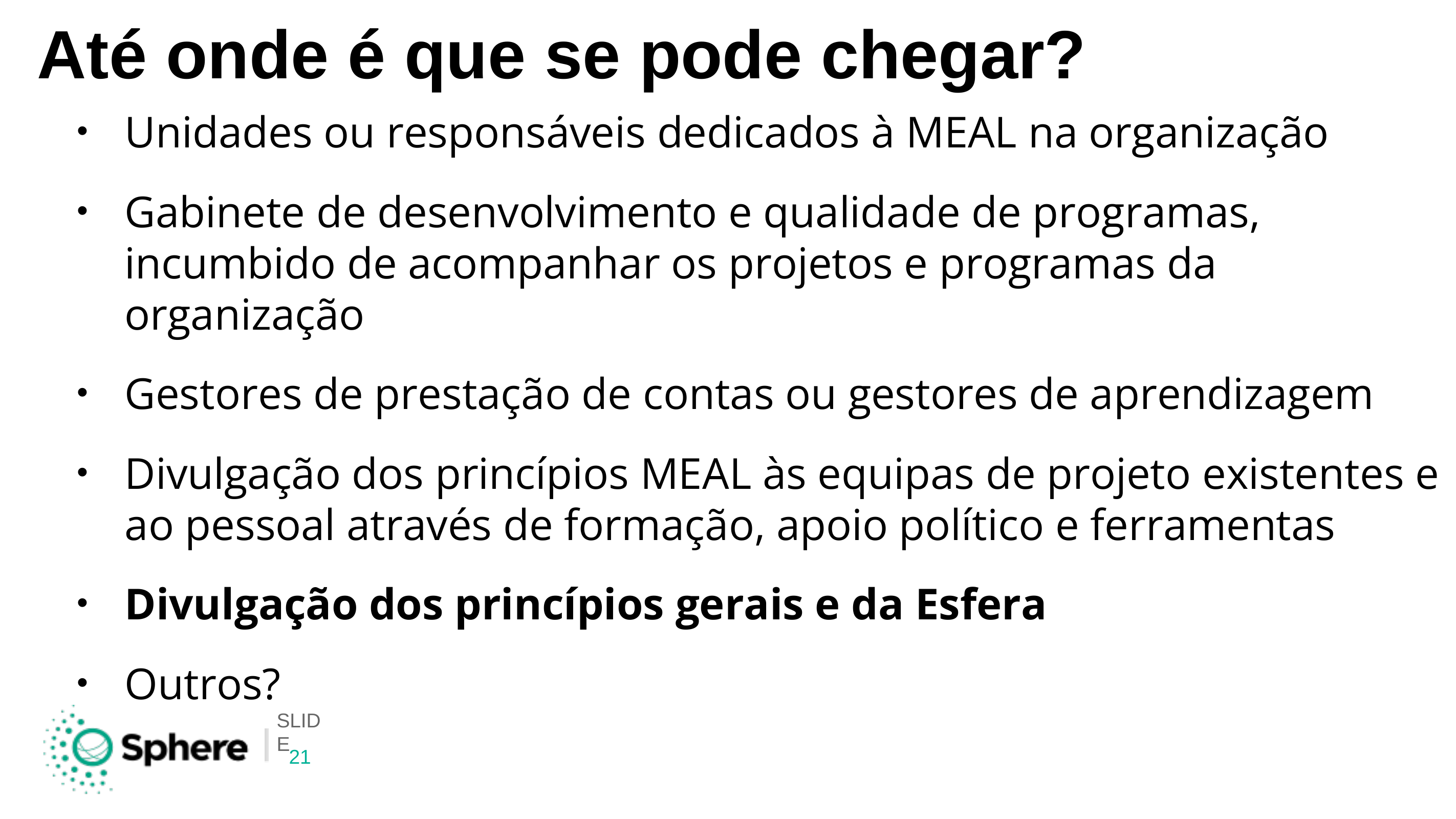

# Até onde é que se pode chegar?
Unidades ou responsáveis dedicados à MEAL na organização
Gabinete de desenvolvimento e qualidade de programas, incumbido de acompanhar os projetos e programas da organização
Gestores de prestação de contas ou gestores de aprendizagem
Divulgação dos princípios MEAL às equipas de projeto existentes e ao pessoal através de formação, apoio político e ferramentas
Divulgação dos princípios gerais e da Esfera
Outros?
21